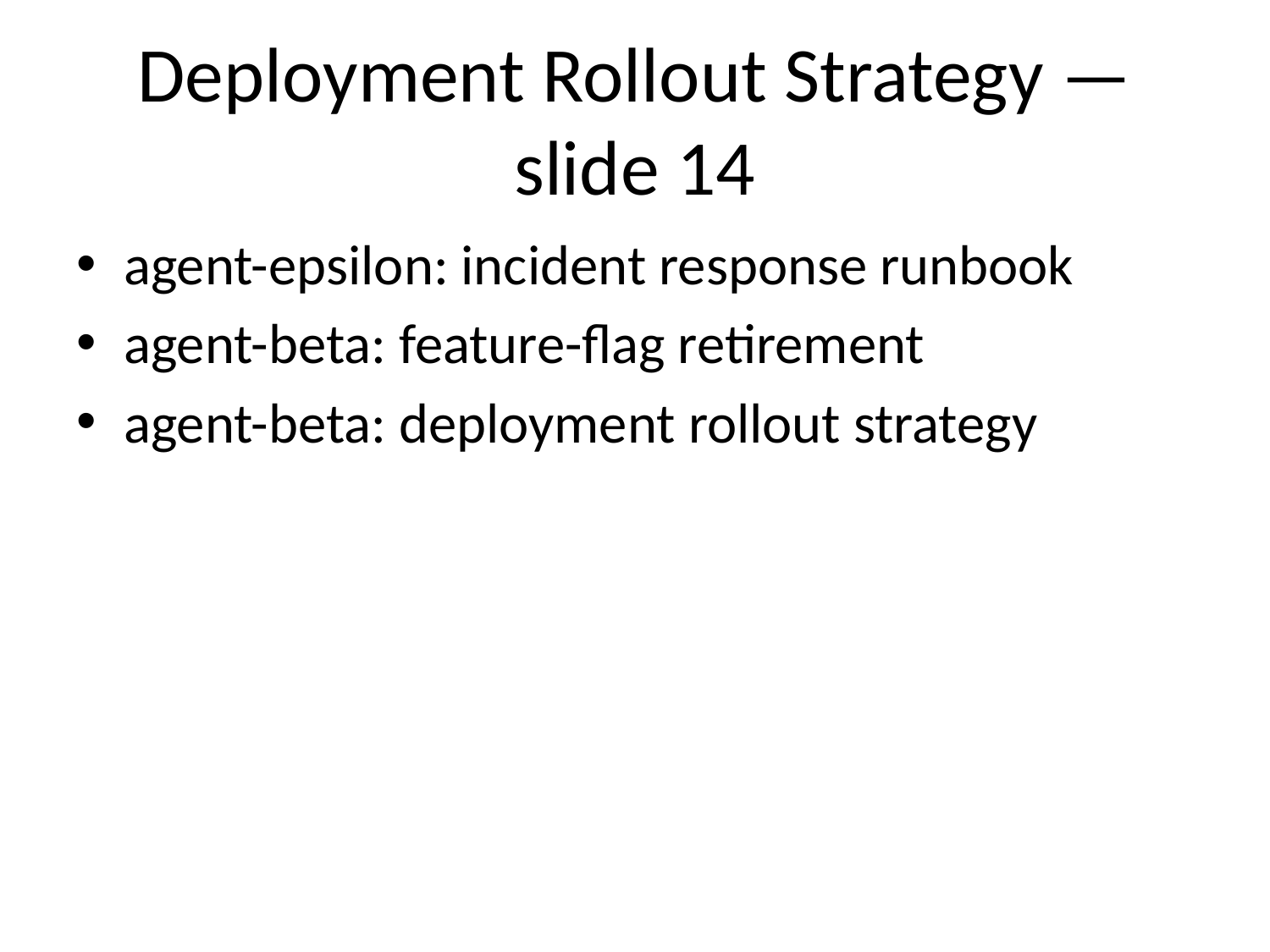

# Deployment Rollout Strategy — slide 14
agent-epsilon: incident response runbook
agent-beta: feature-flag retirement
agent-beta: deployment rollout strategy